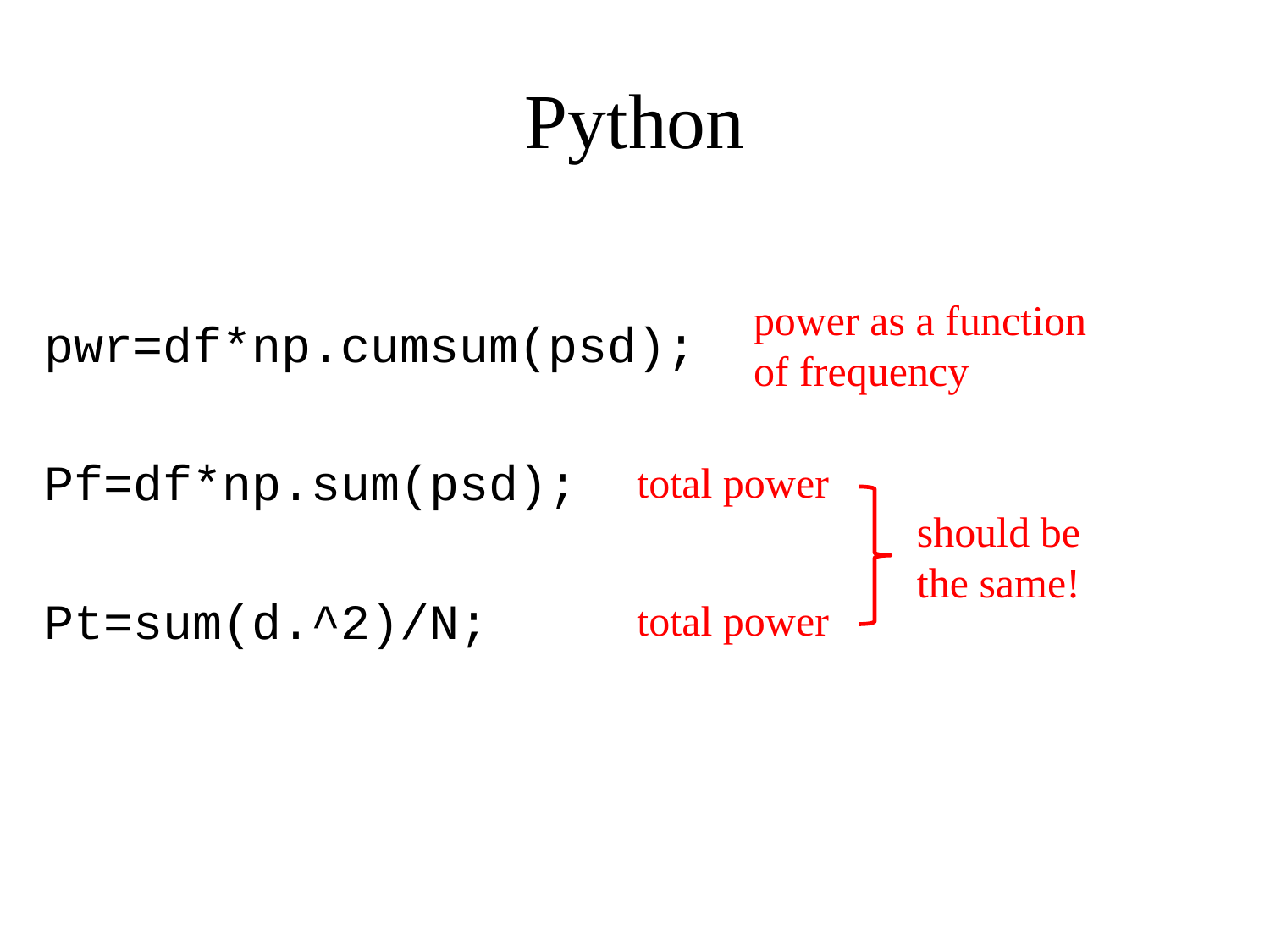

# Python
power as a function of frequency
pwr=df*np.cumsum(psd);

Pf=df*np.sum(psd);

Pt=sum(d.^2)/N;
total power
should be the same!

total power